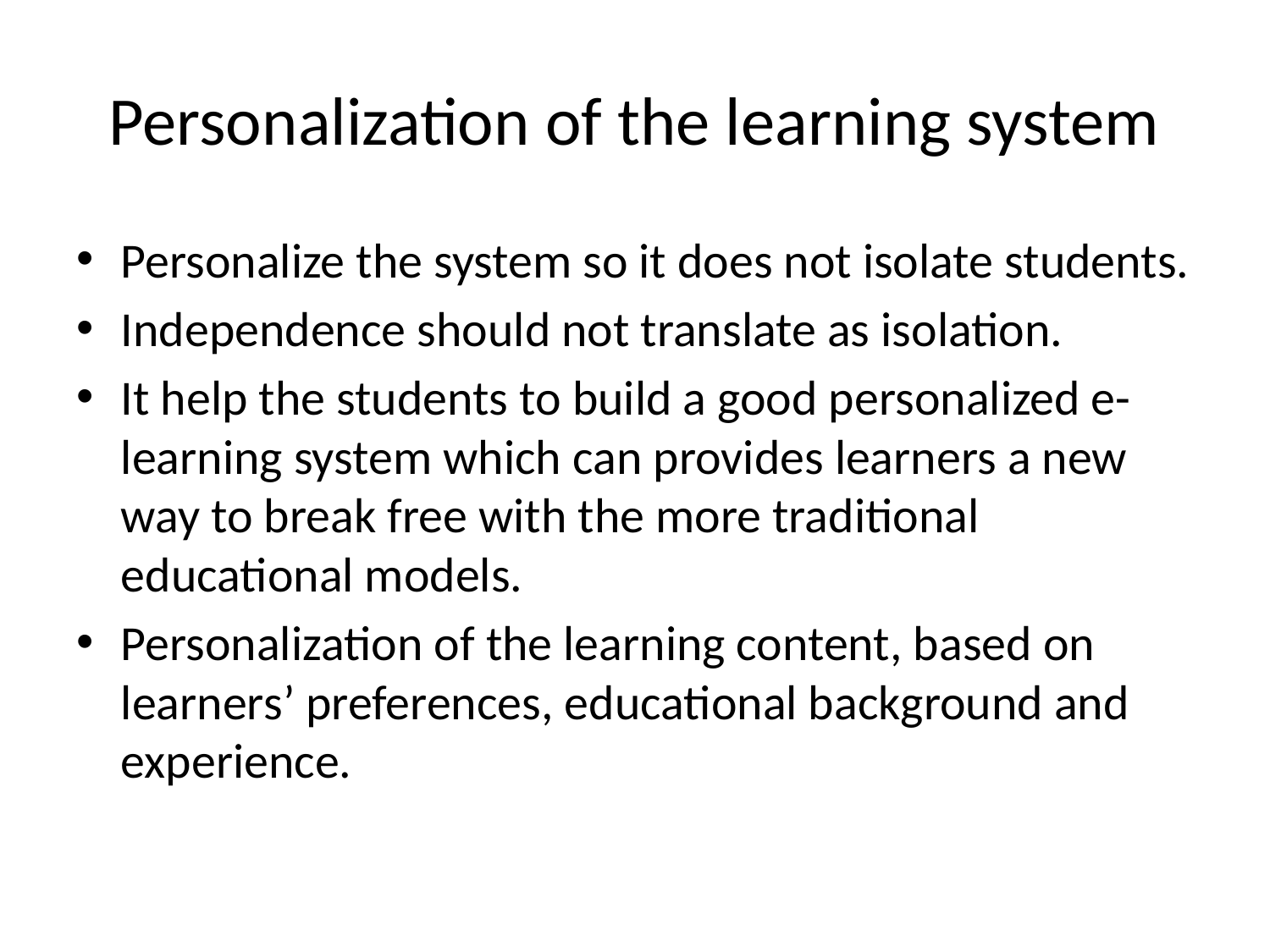

# Personalization of the learning system
Personalize the system so it does not isolate students.
Independence should not translate as isolation.
It help the students to build a good personalized e-learning system which can provides learners a new way to break free with the more traditional  educational models.
Personalization of the learning content, based on learners’ preferences, educational background and experience.